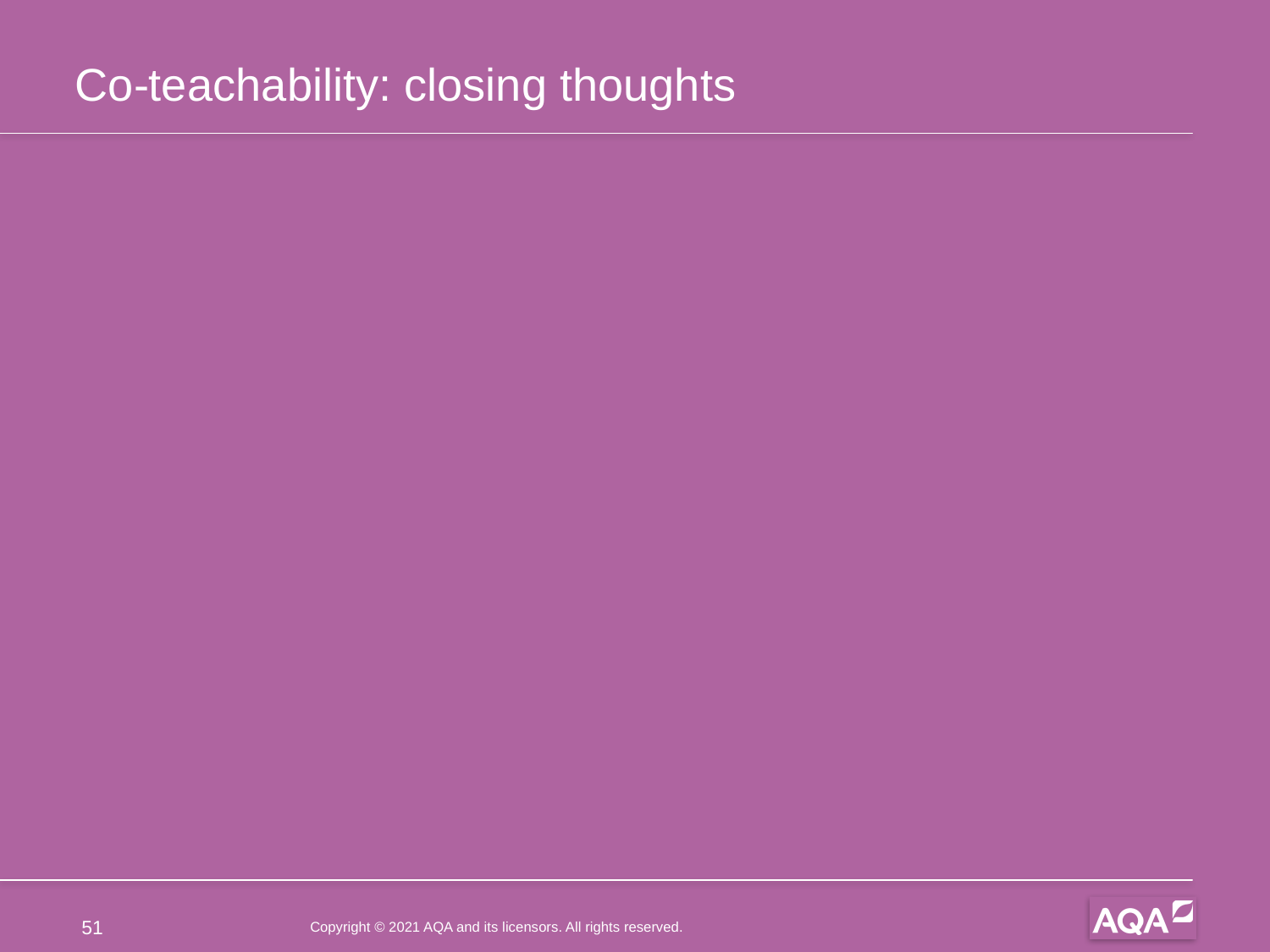

# Co-teachability: closing thoughts

51
Copyright © 2021 AQA and its licensors. All rights reserved.